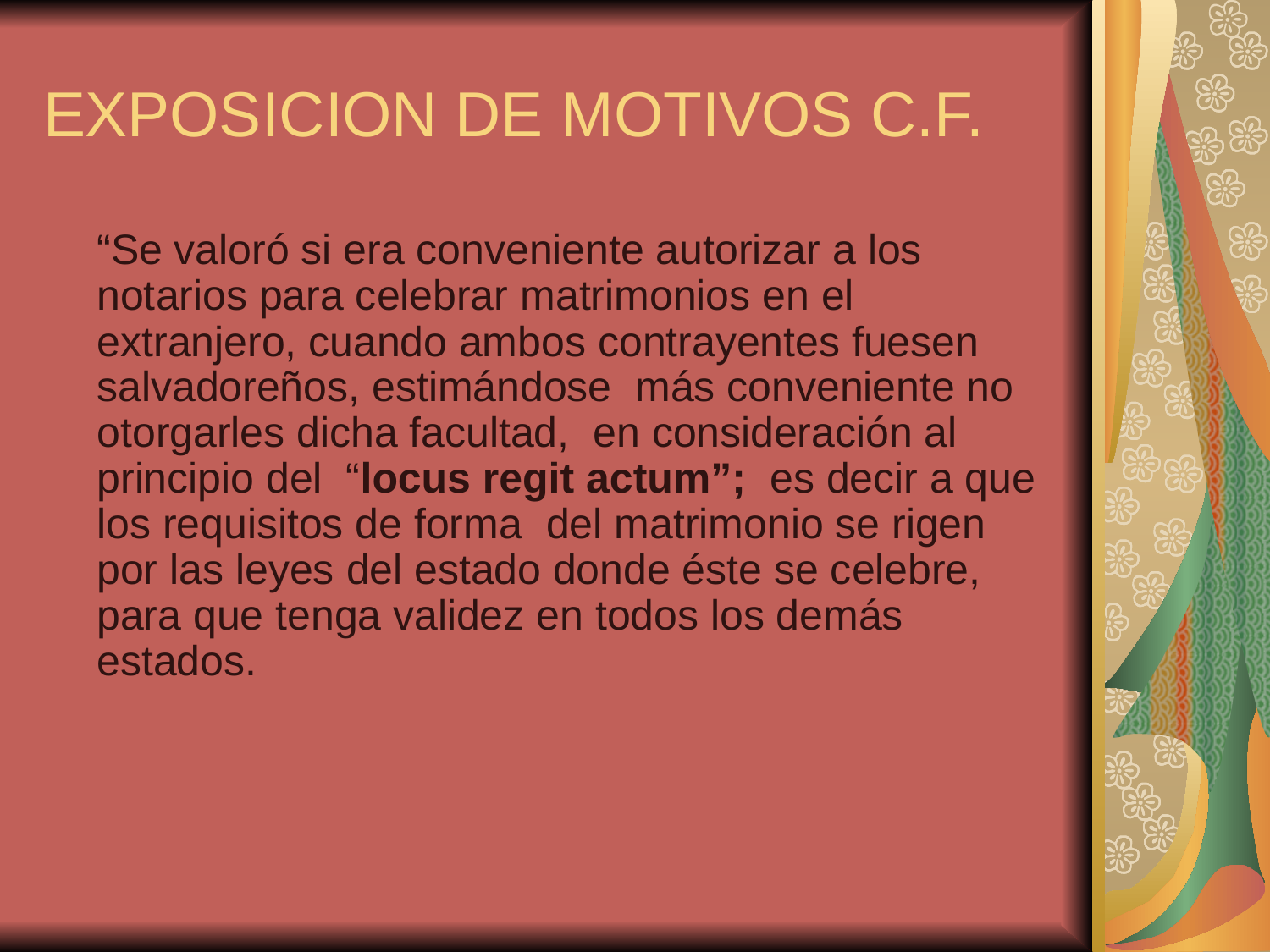

EXPOSICION DE MOTIVOS C.F.
    “Se valoró si era conveniente autorizar a los notarios para celebrar matrimonios en el extranjero, cuando ambos contrayentes fuesen salvadoreños, estimándose  más conveniente no otorgarles dicha facultad,  en consideración al principio del  “locus regit actum”;  es decir a que los requisitos de forma  del matrimonio se rigen por las leyes del estado donde éste se celebre, para que tenga validez en todos los demás estados.